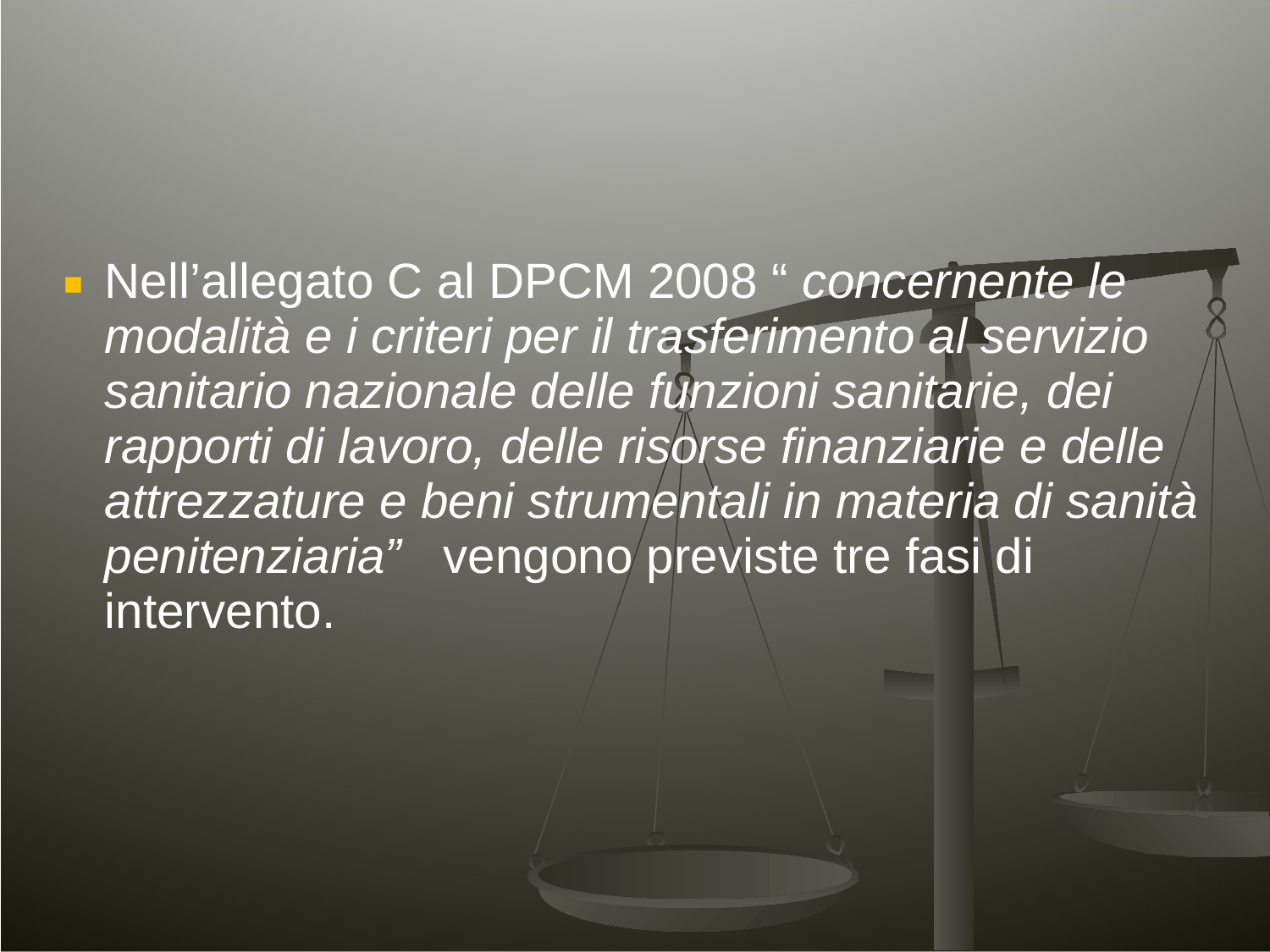

Nell’allegato C al DPCM 2008 “ concernente le modalità e i criteri per il trasferimento al servizio sanitario nazionale delle funzioni sanitarie, dei rapporti di lavoro, delle risorse finanziarie e delle attrezzature e beni strumentali in materia di sanità penitenziaria”   vengono previste tre fasi di intervento.